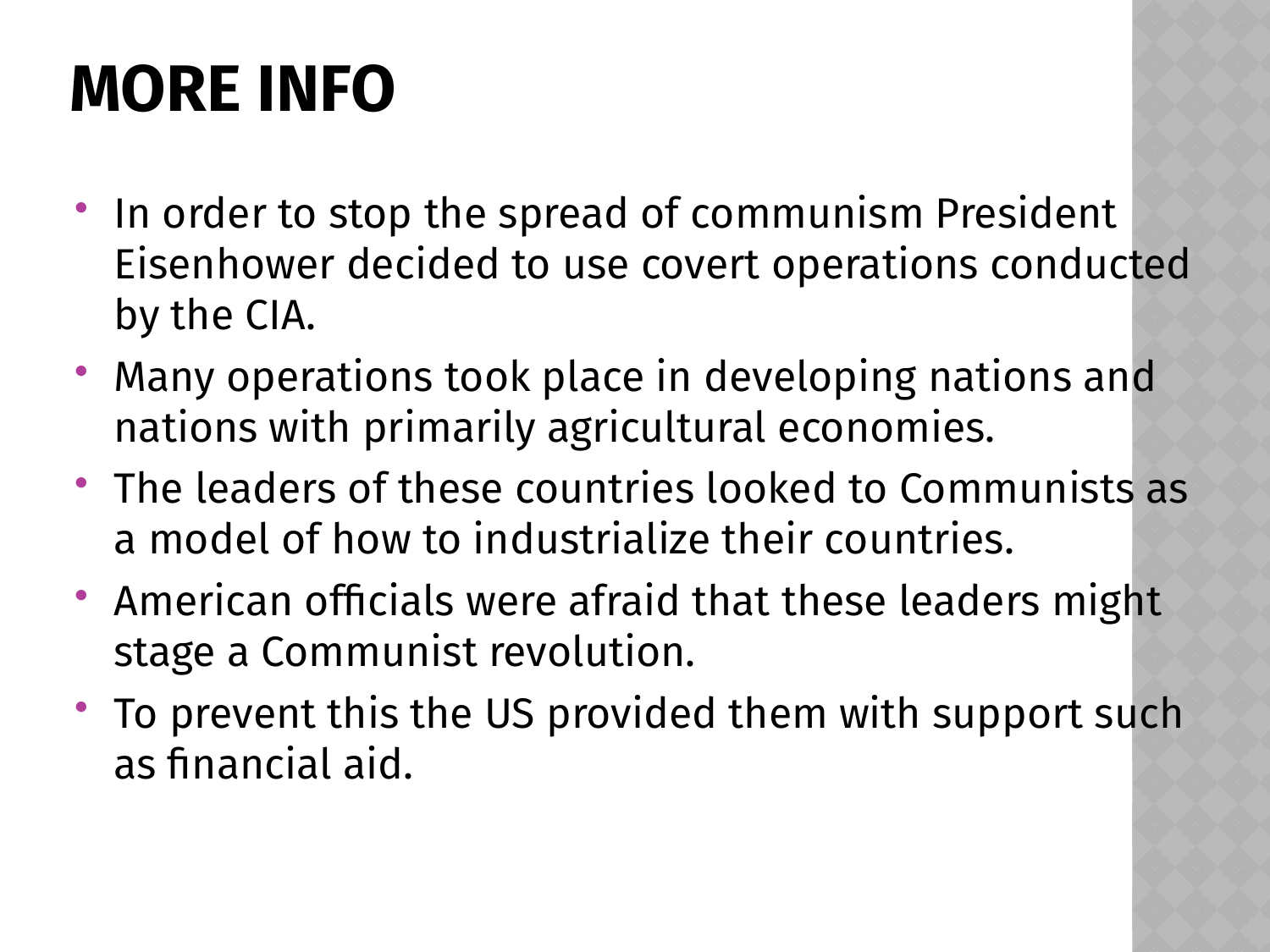

# More Info
In order to stop the spread of communism President Eisenhower decided to use covert operations conducted by the CIA.
Many operations took place in developing nations and nations with primarily agricultural economies.
The leaders of these countries looked to Communists as a model of how to industrialize their countries.
American officials were afraid that these leaders might stage a Communist revolution.
To prevent this the US provided them with support such as financial aid.